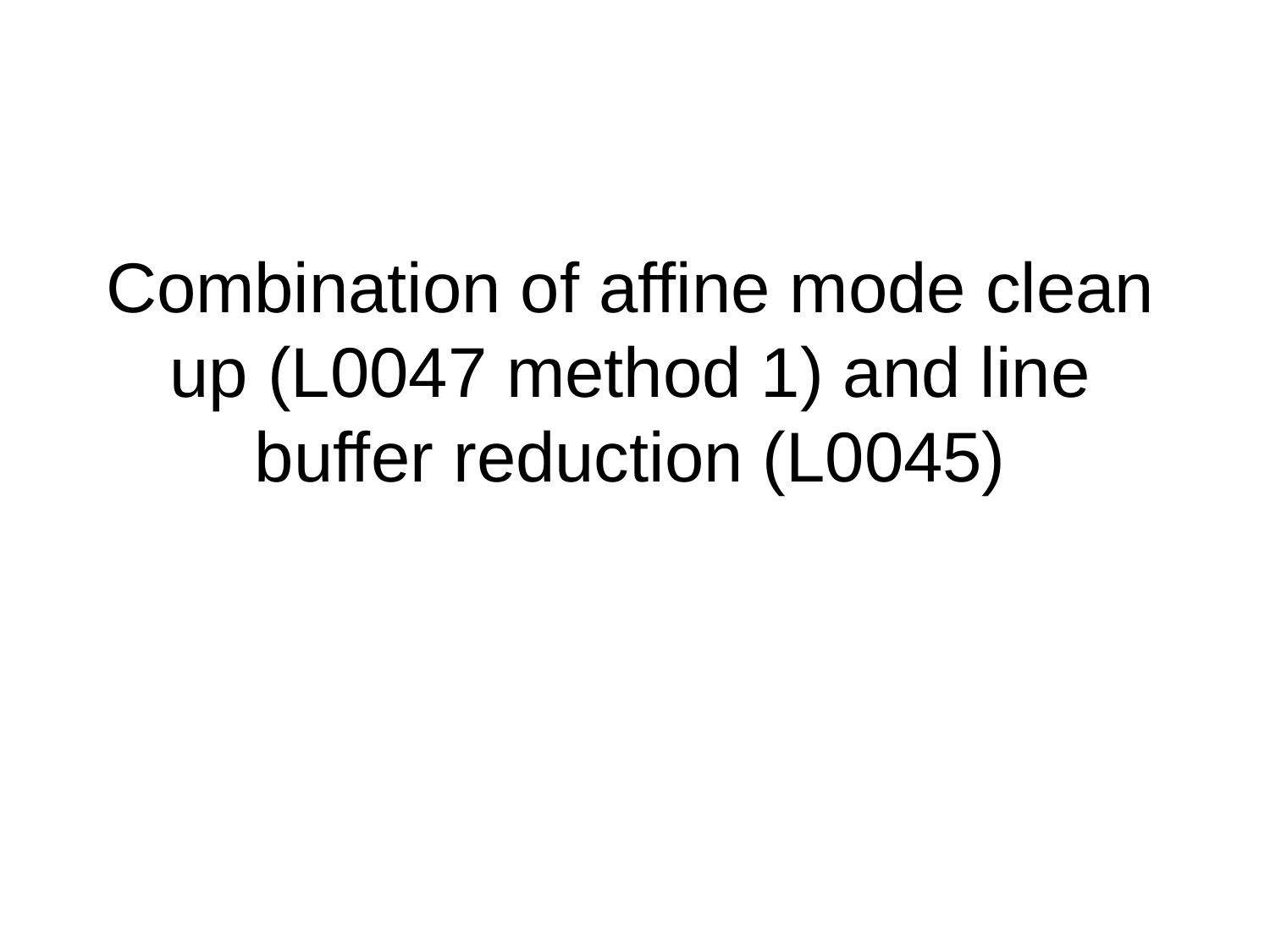

# Combination of affine mode clean up (L0047 method 1) and line buffer reduction (L0045)